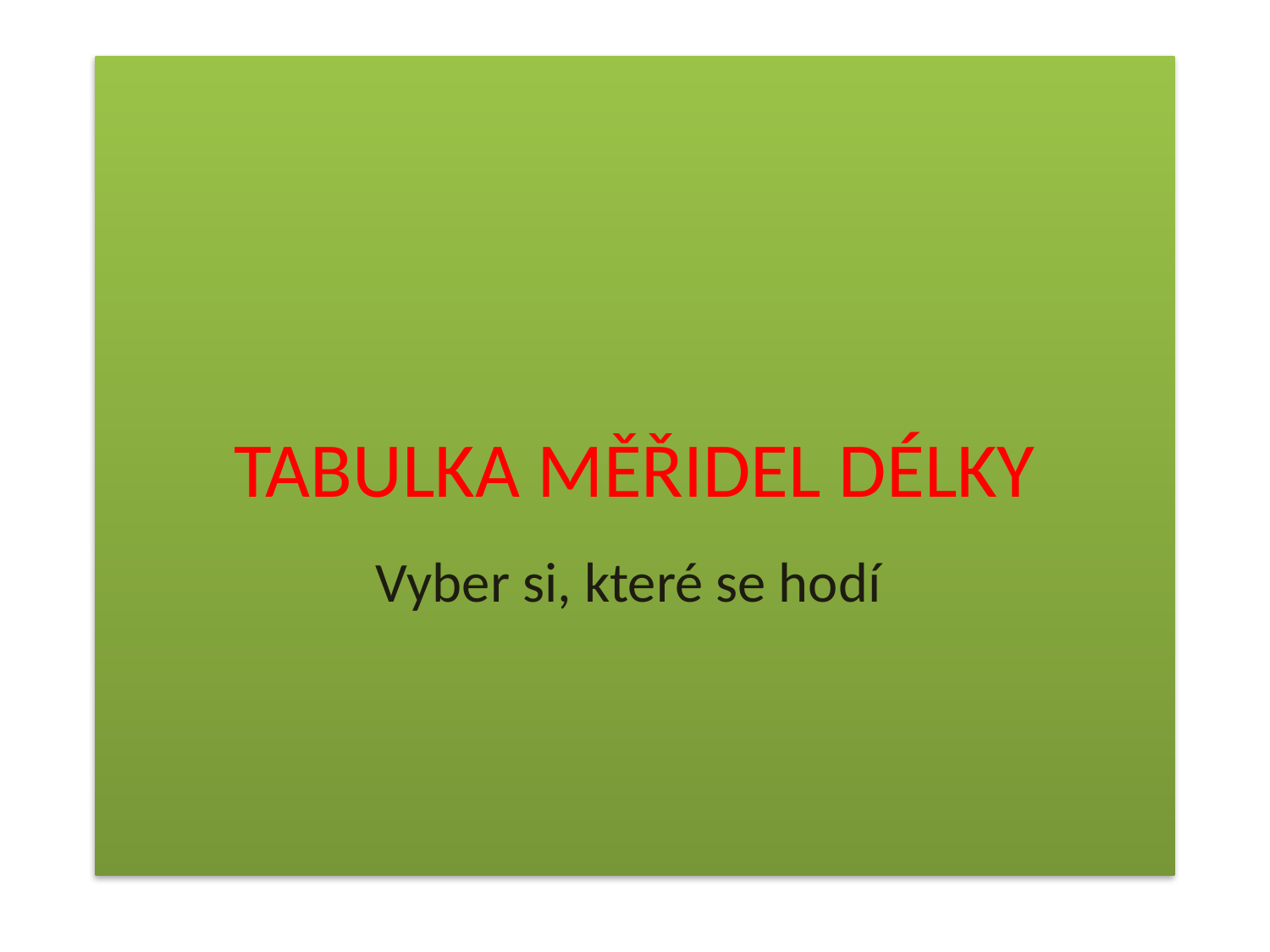

# TABULKA MĚŘIDEL DÉLKY
Vyber si, které se hodí